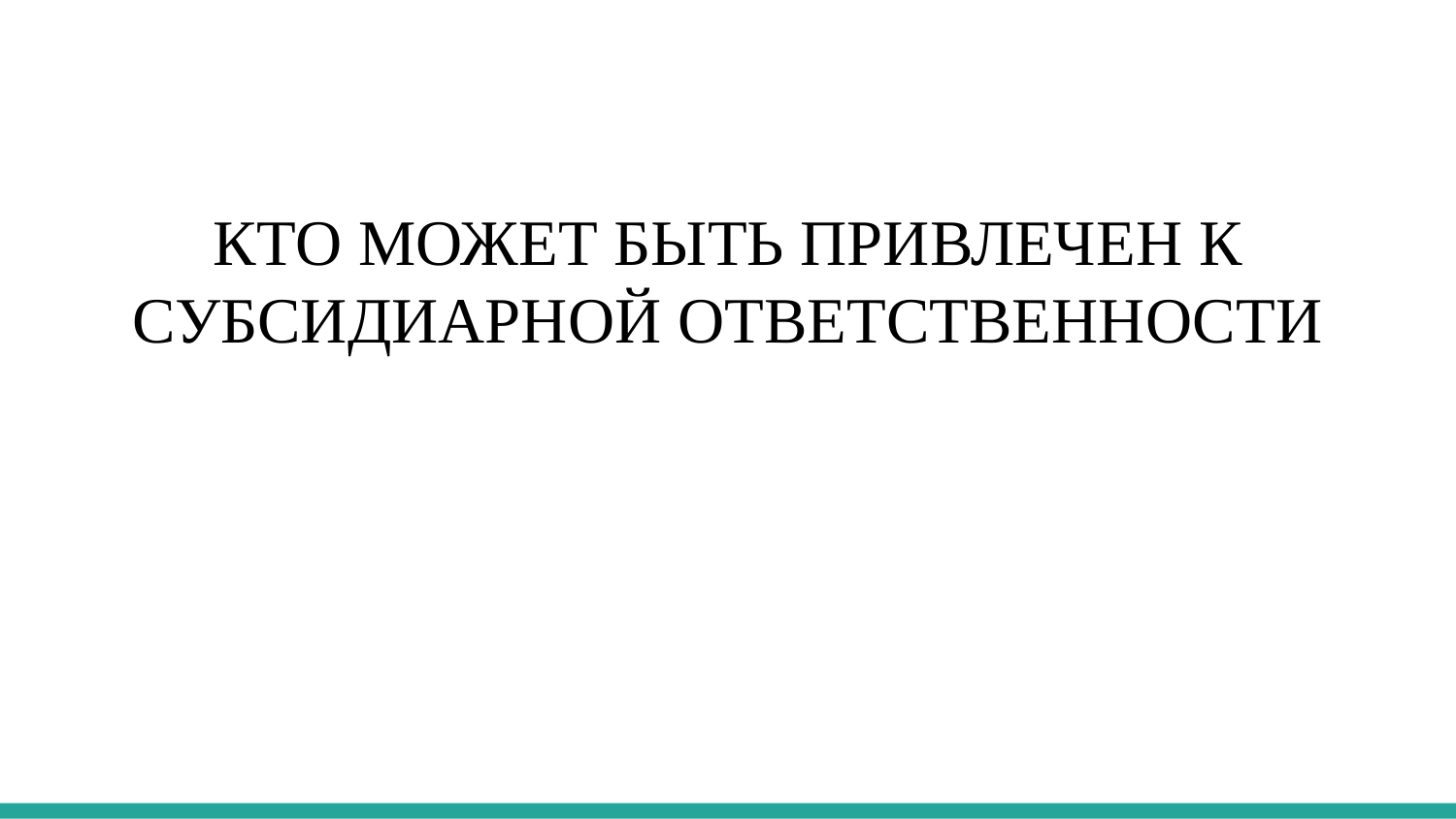

КТО МОЖЕТ БЫТЬ ПРИВЛЕЧЕН К СУБСИДИАРНОЙ ОТВЕТСТВЕННОСТИ